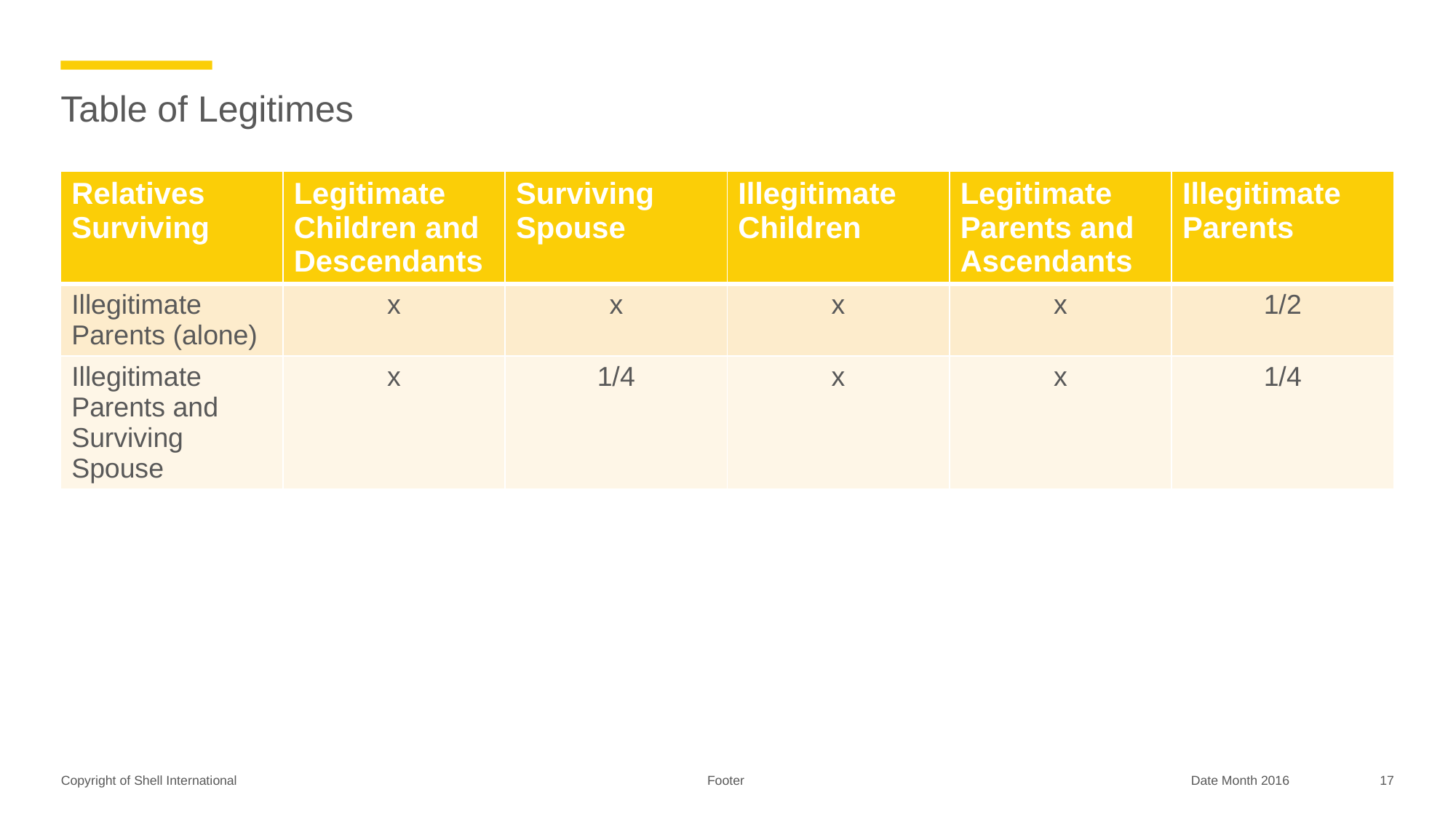

# Table of Legitimes
| Relatives Surviving | Legitimate Children and Descendants | Surviving Spouse | Illegitimate Children | Legitimate Parents and Ascendants | Illegitimate Parents |
| --- | --- | --- | --- | --- | --- |
| Illegitimate Parents (alone) | x | x | x | x | 1/2 |
| Illegitimate Parents and Surviving Spouse | x | 1/4 | x | x | 1/4 |

Footer
17
Date Month 2016